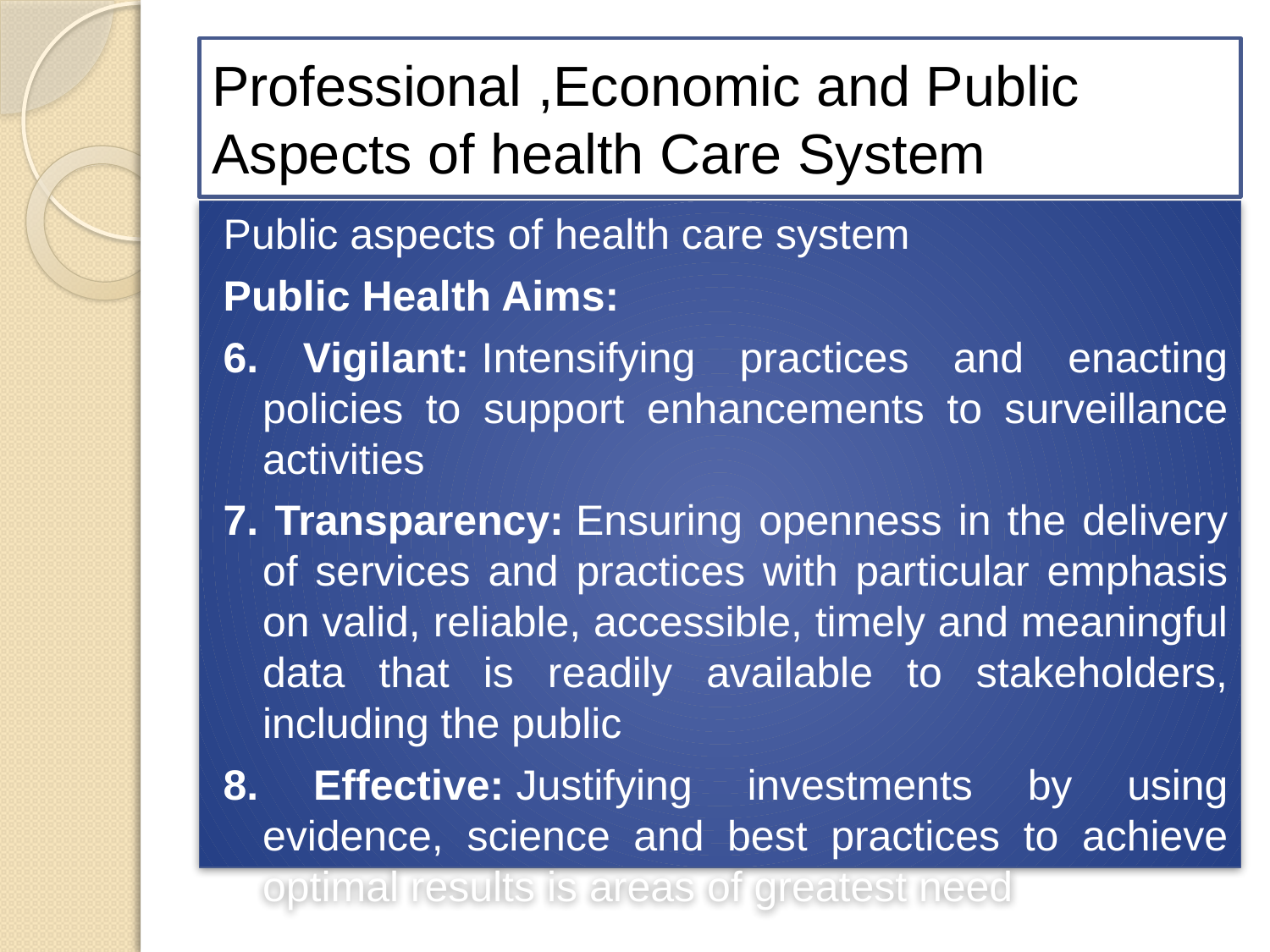

# Professional ,Economic and Public Aspects of health Care System
Public aspects of health care system
Public Health Aims:
6. Vigilant: Intensifying practices and enacting policies to support enhancements to surveillance activities
7. Transparency: Ensuring openness in the delivery of services and practices with particular emphasis on valid, reliable, accessible, timely and meaningful data that is readily available to stakeholders, including the public
8. Effective: Justifying investments by using evidence, science and best practices to achieve optimal results is areas of greatest need